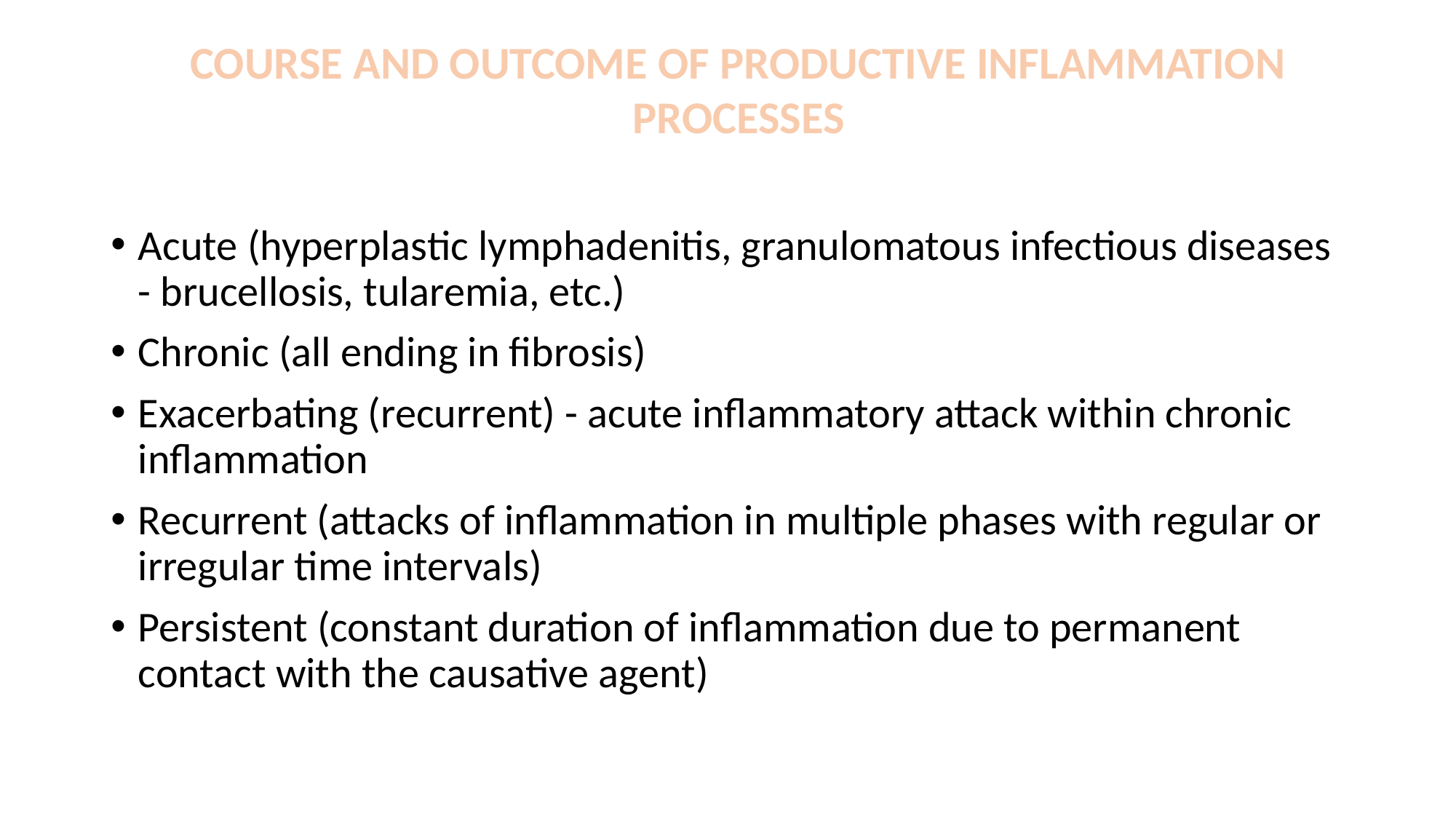

COURSE AND OUTCOME OF PRODUCTIVE INFLAMMATION PROCESSES
Acute (hyperplastic lymphadenitis, granulomatous infectious diseases - brucellosis, tularemia, etc.)
Chronic (all ending in fibrosis)
Exacerbating (recurrent) - acute inflammatory attack within chronic inflammation
Recurrent (attacks of inflammation in multiple phases with regular or irregular time intervals)
Persistent (constant duration of inflammation due to permanent contact with the causative agent)